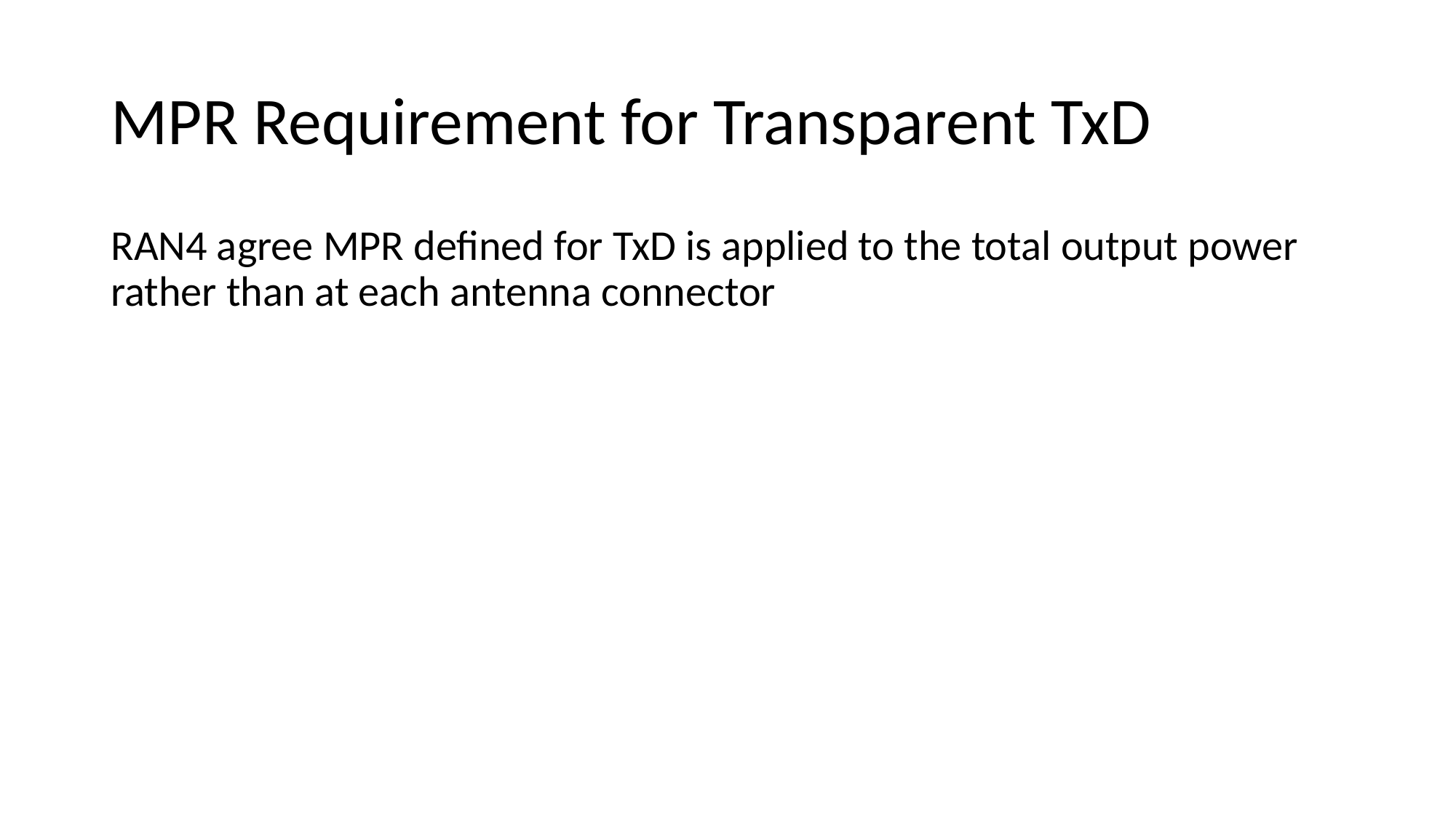

# MPR Requirement for Transparent TxD
RAN4 agree MPR defined for TxD is applied to the total output power rather than at each antenna connector